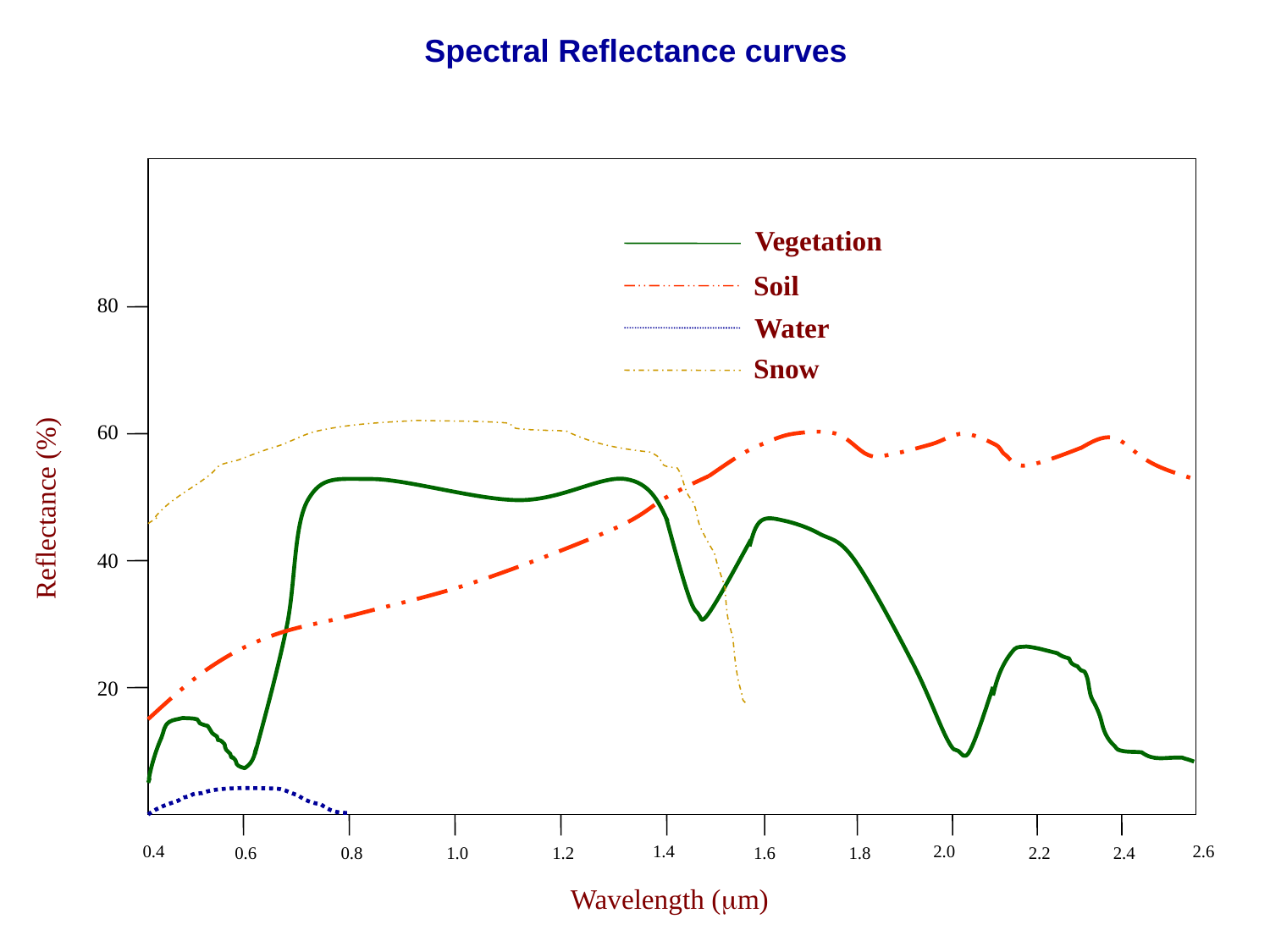

Spectral Reflectance curves

Vegetation

Soil
80

Water

Snow

60

Reflectance (%)
40
20

0.4
1.4
2.0
2.6
0.6
0.8
1.0
1.2
1.6
1.8
2.2
2.4
Wavelength (μm)